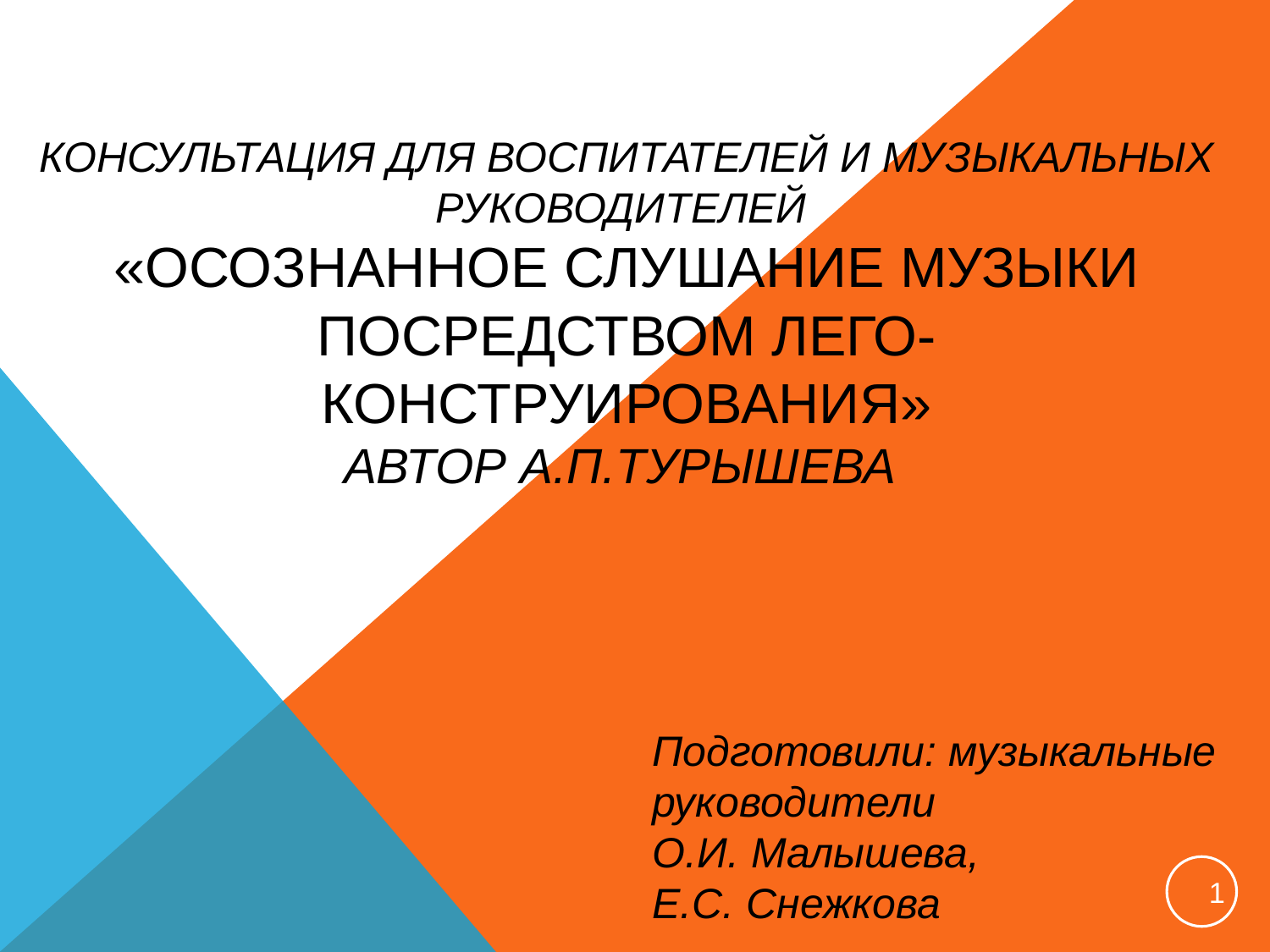

# Консультация для воспитателей и музыкальных руководителей «Осознанное слушание музыки посредством лего-конструирования» автор А.П.Турышева
Подготовили: музыкальные руководители
О.И. Малышева,
Е.С. Снежкова

1